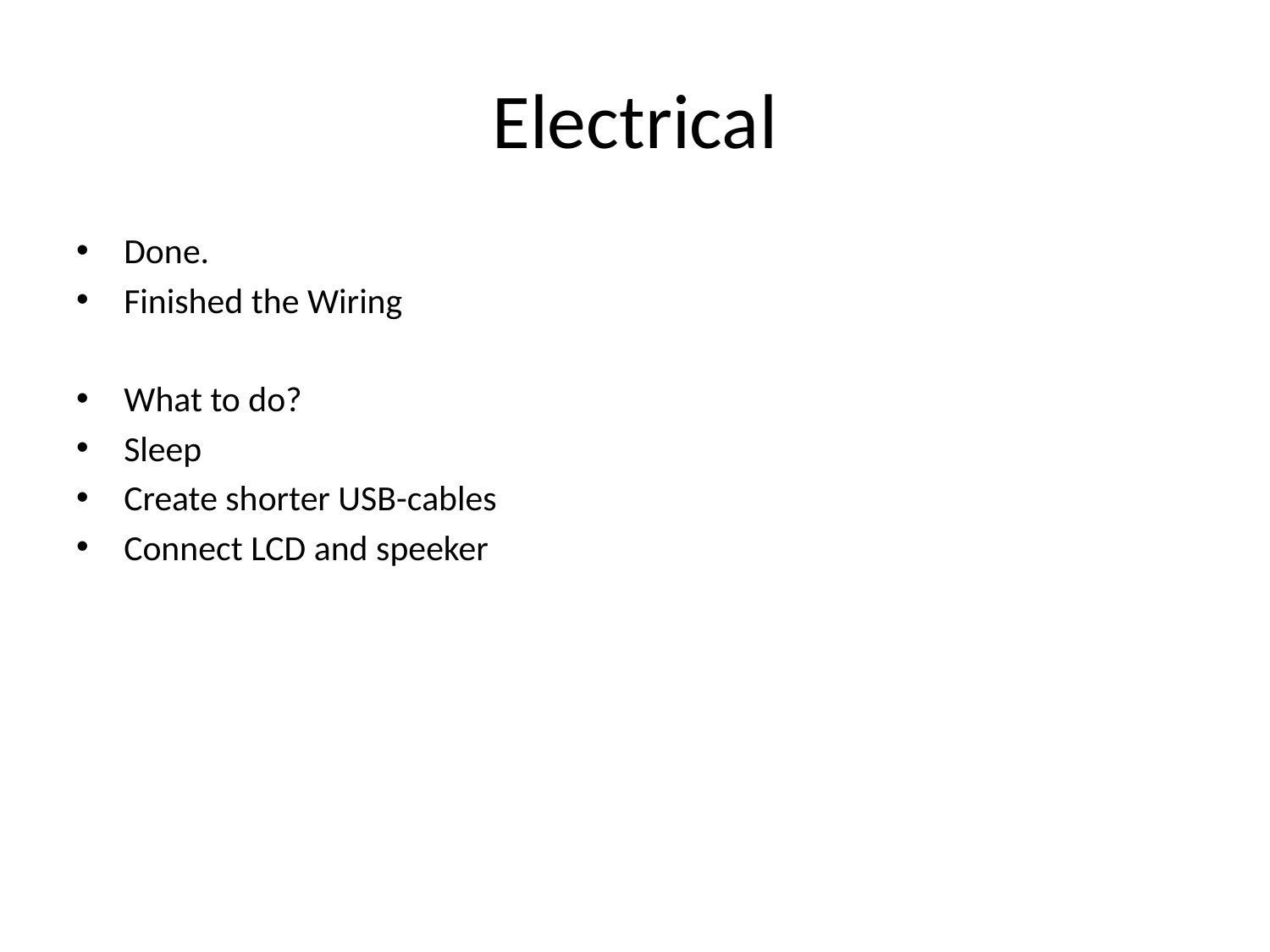

# Electrical
Done.
Finished the Wiring

What to do?
Sleep
Create shorter USB-cables
Connect LCD and speeker